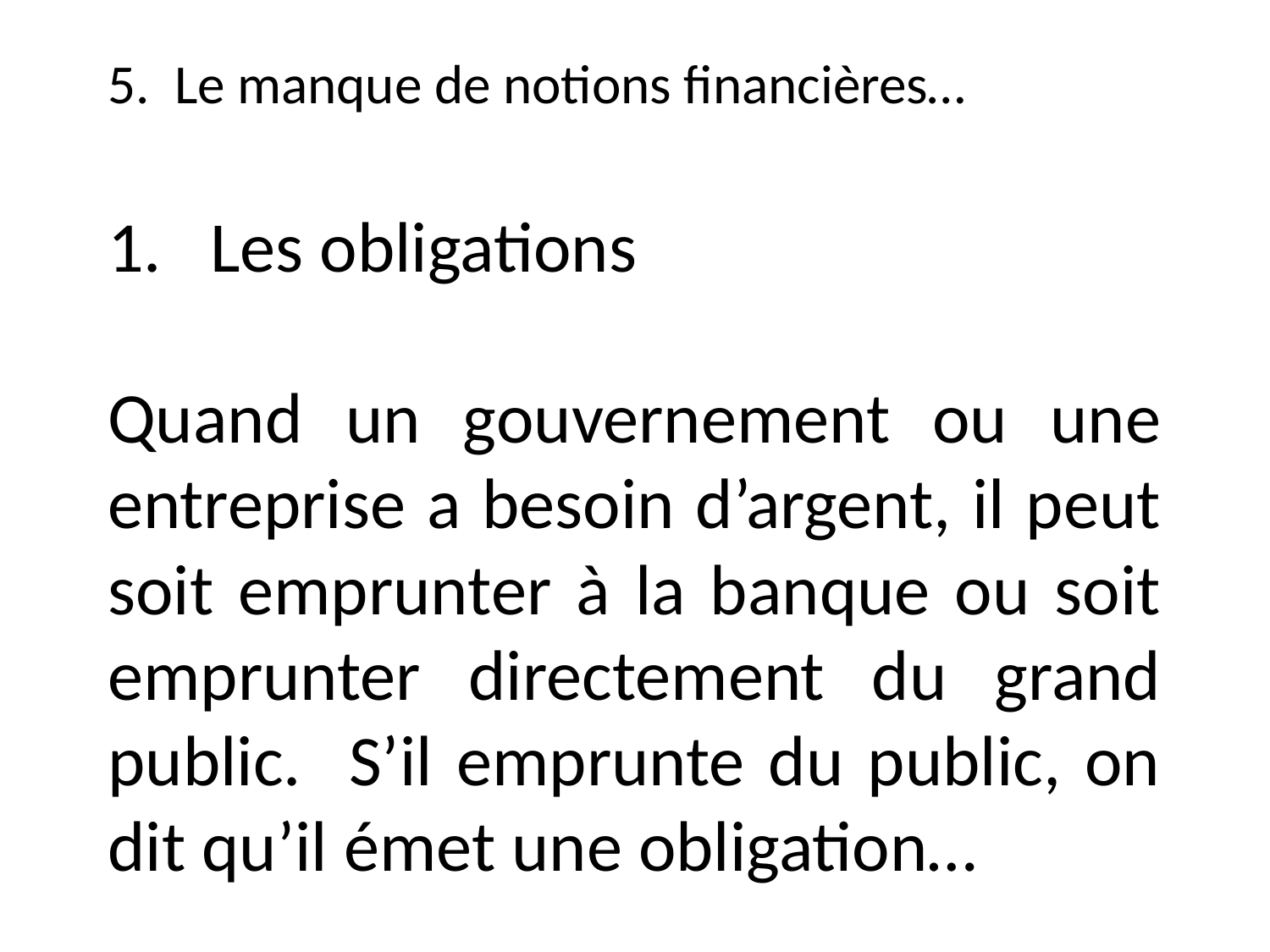

5.  Le manque de notions financières…

Les obligations

Quand un gouvernement ou une entreprise a besoin d’argent, il peut soit emprunter à la banque ou soit emprunter directement du grand public.  S’il emprunte du public, on dit qu’il émet une obligation…